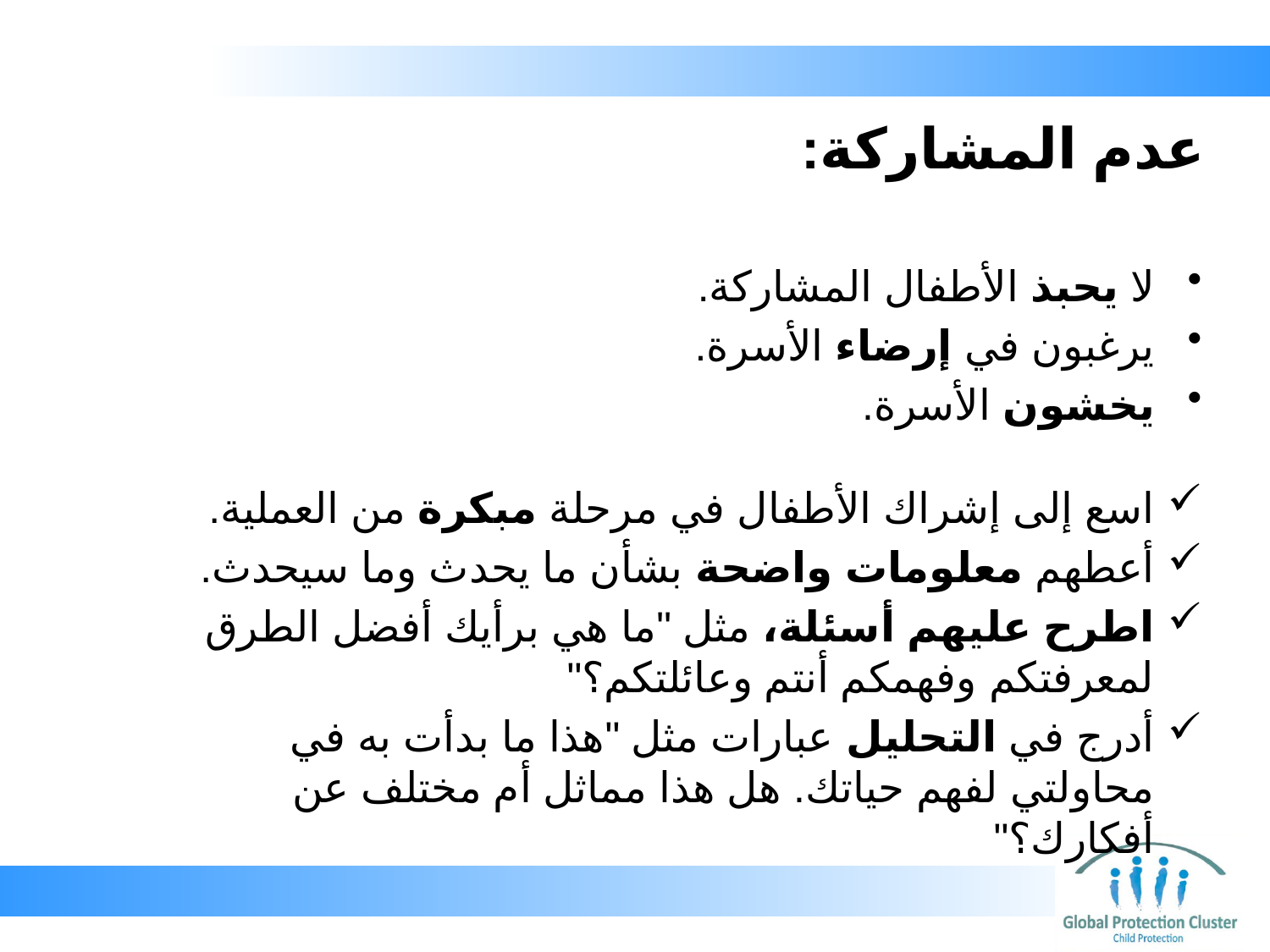

# عدم المشاركة:

لا يحبذ الأطفال المشاركة.
يرغبون في إرضاء الأسرة.
يخشون الأسرة.

اسع إلى إشراك الأطفال في مرحلة مبكرة من العملية.
أعطهم معلومات واضحة بشأن ما يحدث وما سيحدث.
اطرح عليهم أسئلة، مثل "ما هي برأيك أفضل الطرق لمعرفتكم وفهمكم أنتم وعائلتكم؟"
أدرج في التحليل عبارات مثل "هذا ما بدأت به في محاولتي لفهم حياتك. هل هذا مماثل أم مختلف عن أفكارك؟"